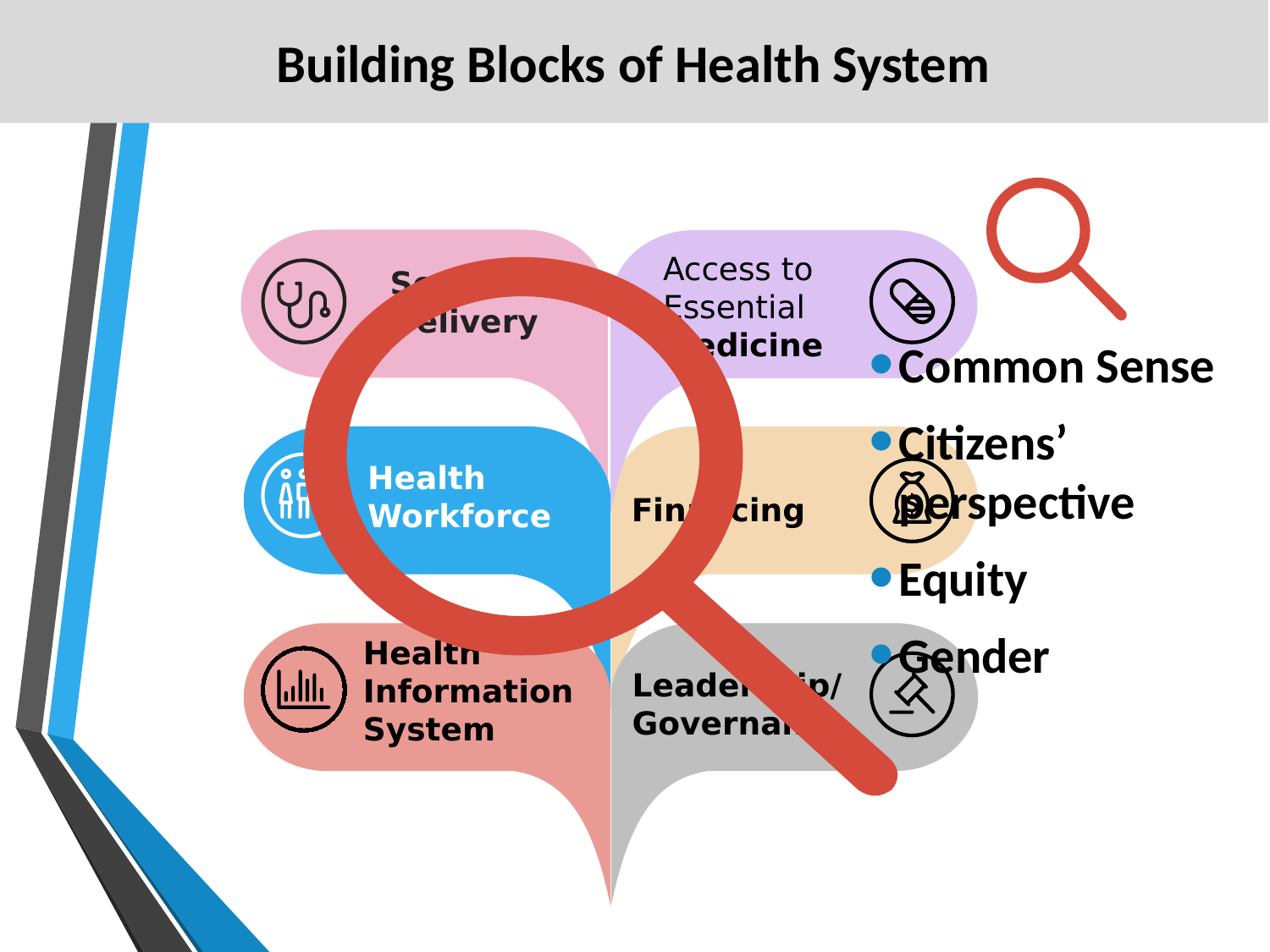

Building Blocks of Health System

Service Delivery

Access to Essential Medicine

Financing

Health Workforce

Health Information System

Leadership/ Governance

Common Sense
Citizens’ perspective
Equity
Gender